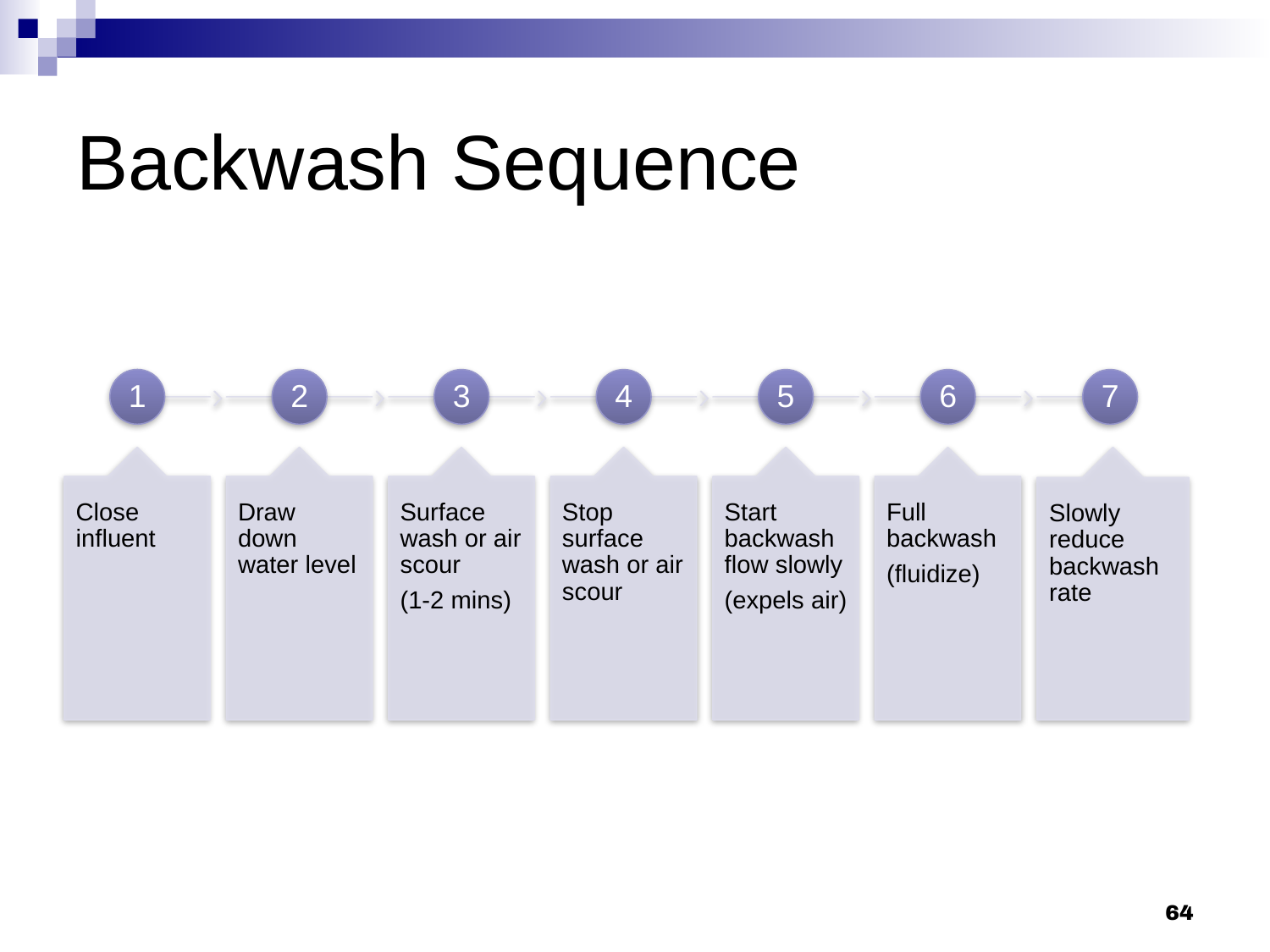

# Backwash Sequence

1
2
3
4
5
6
7

Close influent
Draw down water level
Surface wash or air scour
(1-2 mins)
Stop surface wash or air scour
Start backwash flow slowly
(expels air)
Full backwash
(fluidize)
Slowly reduce backwash rate
64